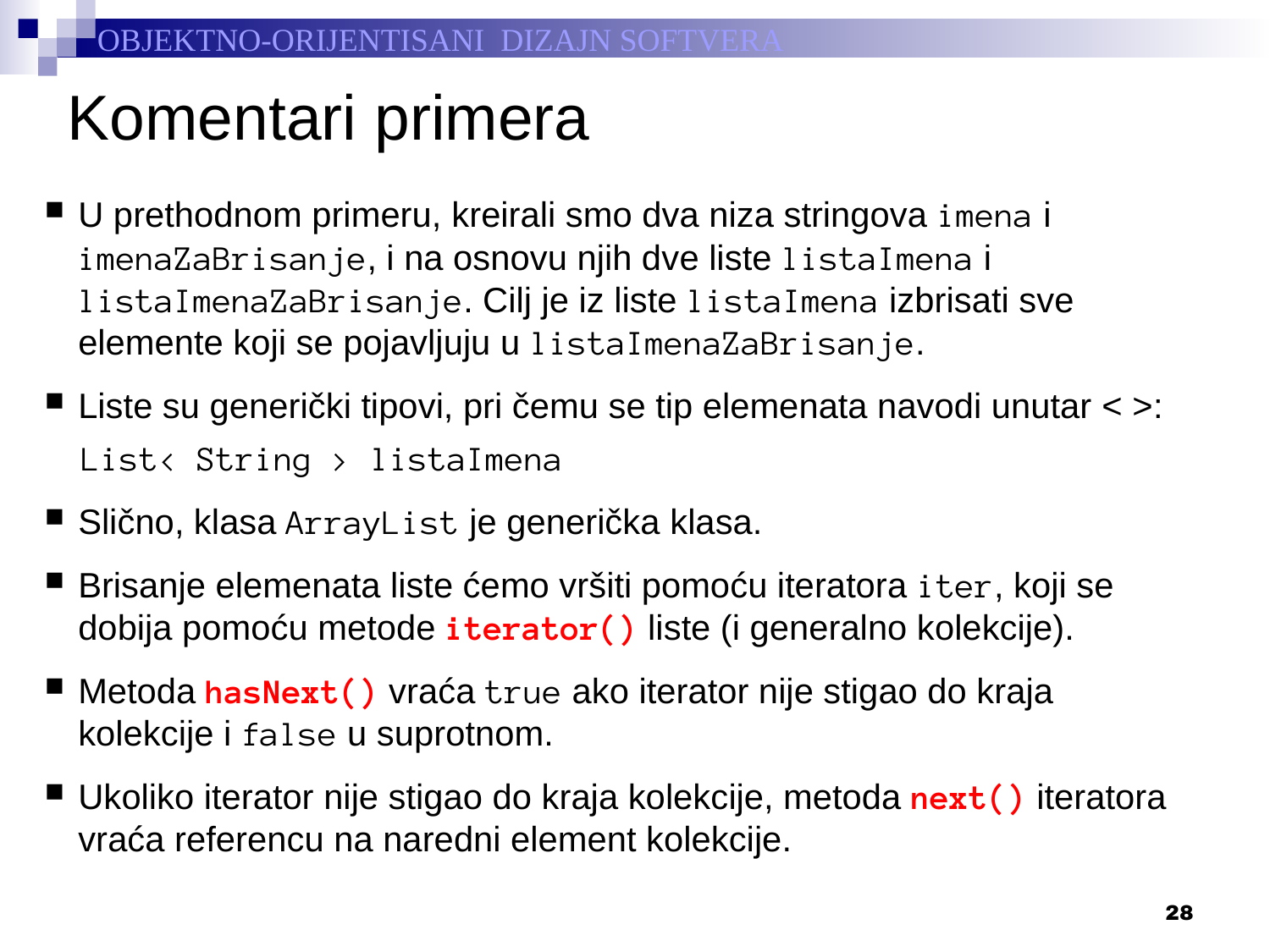

# Komentari primera
U prethodnom primeru, kreirali smo dva niza stringova imena i imenaZaBrisanje, i na osnovu njih dve liste listaImena i listaImenaZaBrisanje. Cilj je iz liste listaImena izbrisati sve elemente koji se pojavljuju u listaImenaZaBrisanje.
Liste su generički tipovi, pri čemu se tip elemenata navodi unutar < >:
List< String > listaImena
Slično, klasa ArrayList je generička klasa.
Brisanje elemenata liste ćemo vršiti pomoću iteratora iter, koji se dobija pomoću metode iterator() liste (i generalno kolekcije).
Metoda hasNext() vraća true ako iterator nije stigao do kraja kolekcije i false u suprotnom.
Ukoliko iterator nije stigao do kraja kolekcije, metoda next() iteratora vraća referencu na naredni element kolekcije.
28